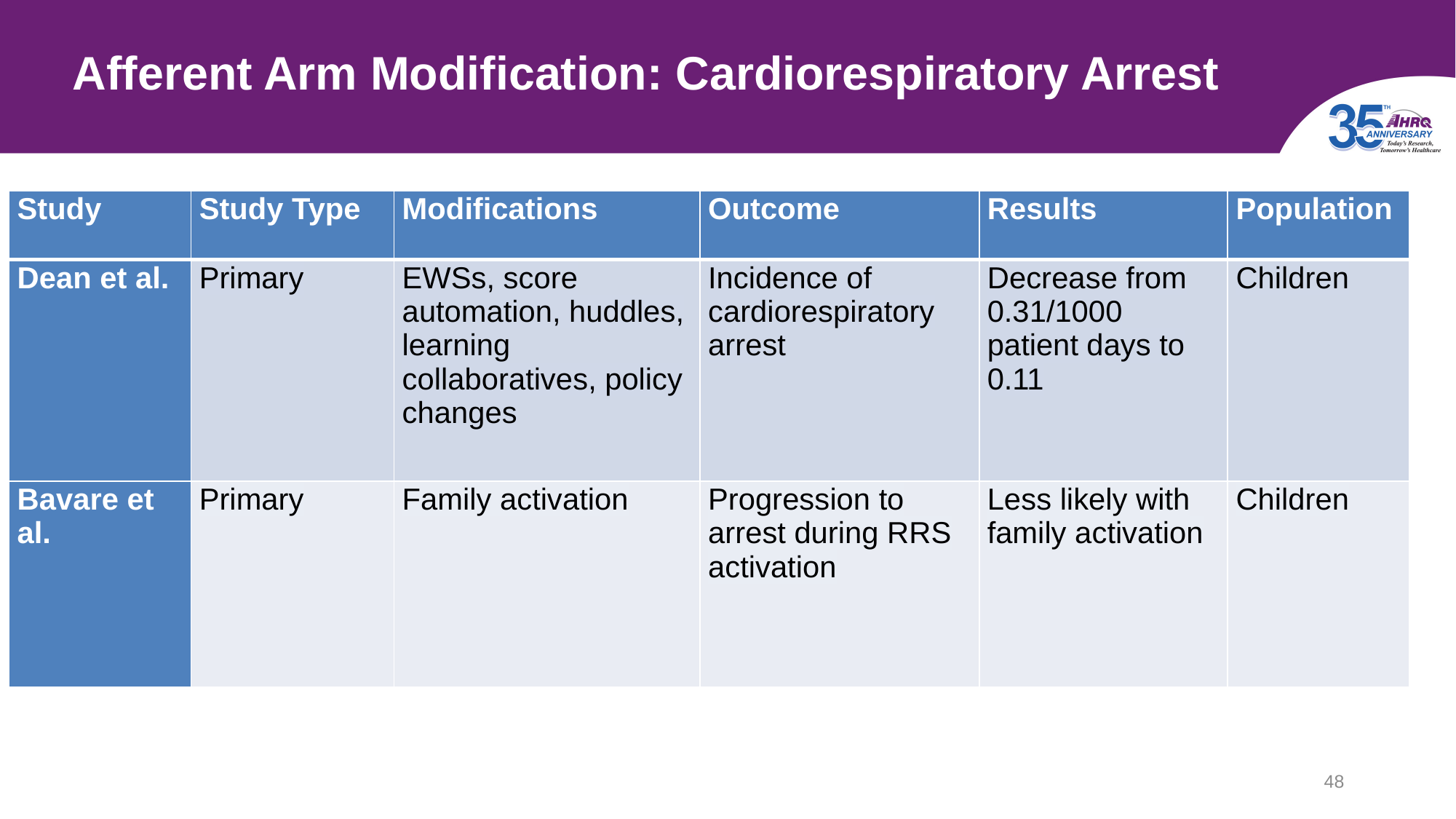

# Afferent Arm Modification: Cardiorespiratory Arrest
| Study | Study Type | Modifications | Outcome | Results | Population |
| --- | --- | --- | --- | --- | --- |
| Dean et al. | Primary | EWSs, score automation, huddles, learning collaboratives, policy changes | Incidence of cardiorespiratory arrest | Decrease from 0.31/1000 patient days to 0.11 | Children |
| Bavare et al. | Primary | Family activation | Progression to arrest during RRS activation | Less likely with family activation | Children |
48